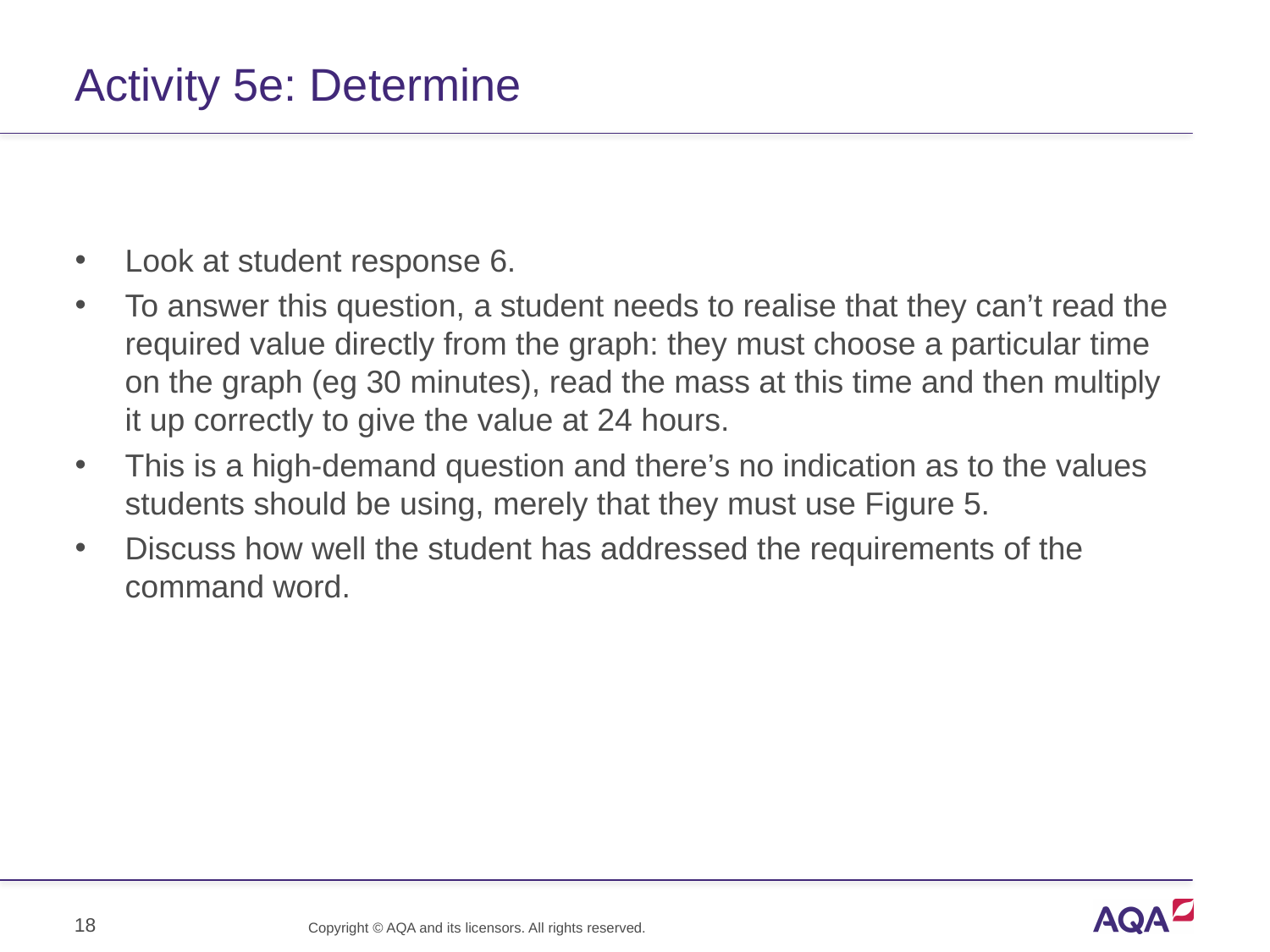

# Activity 5e: Determine
Look at student response 6.
To answer this question, a student needs to realise that they can’t read the required value directly from the graph: they must choose a particular time on the graph (eg 30 minutes), read the mass at this time and then multiply it up correctly to give the value at 24 hours.
This is a high-demand question and there’s no indication as to the values students should be using, merely that they must use Figure 5.
Discuss how well the student has addressed the requirements of the command word.

18
Copyright © AQA and its licensors. All rights reserved.